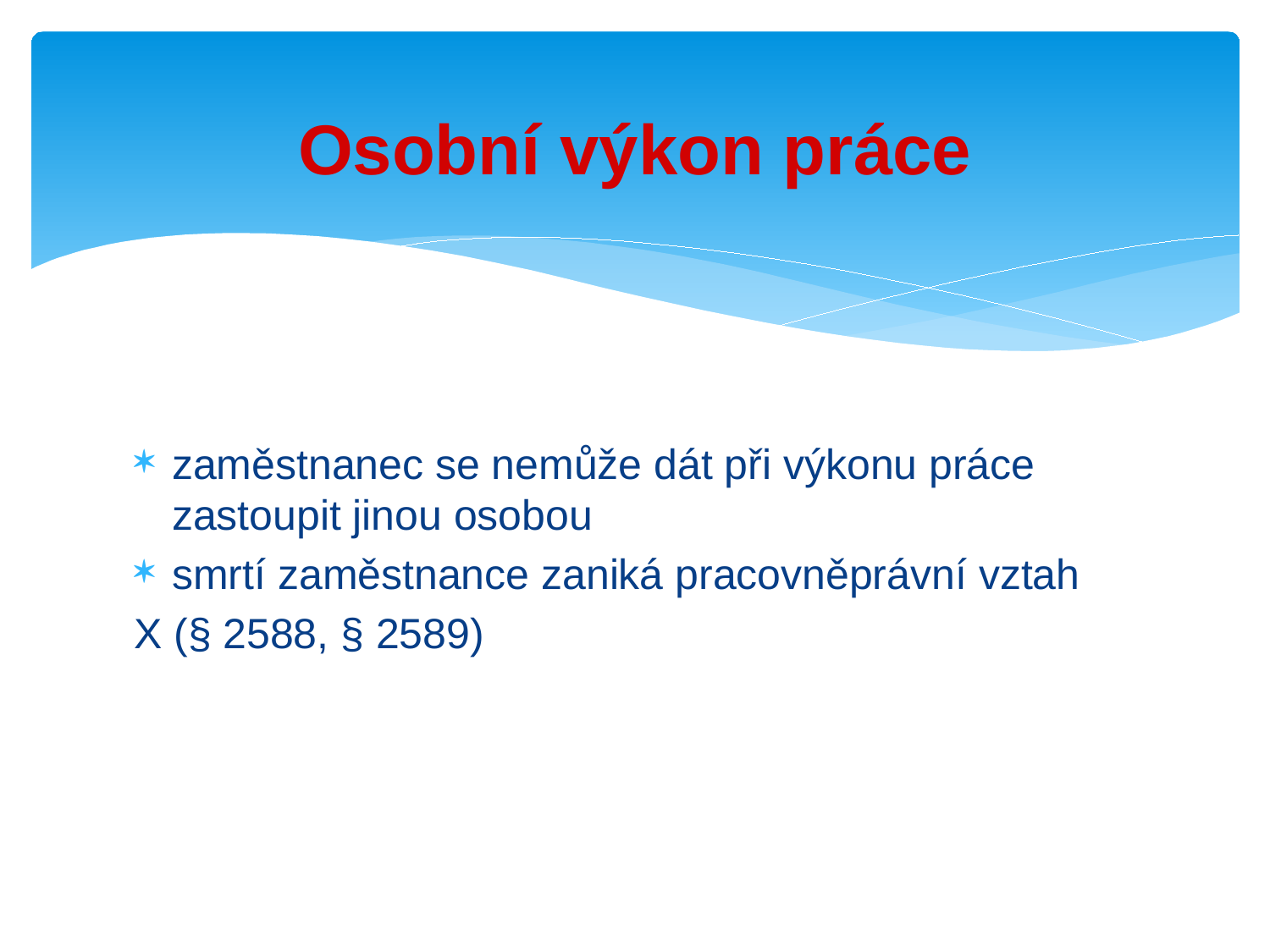

# Osobní výkon práce

zaměstnanec se nemůže dát při výkonu práce zastoupit jinou osobou
smrtí zaměstnance zaniká pracovněprávní vztah
X (§ 2588, § 2589)